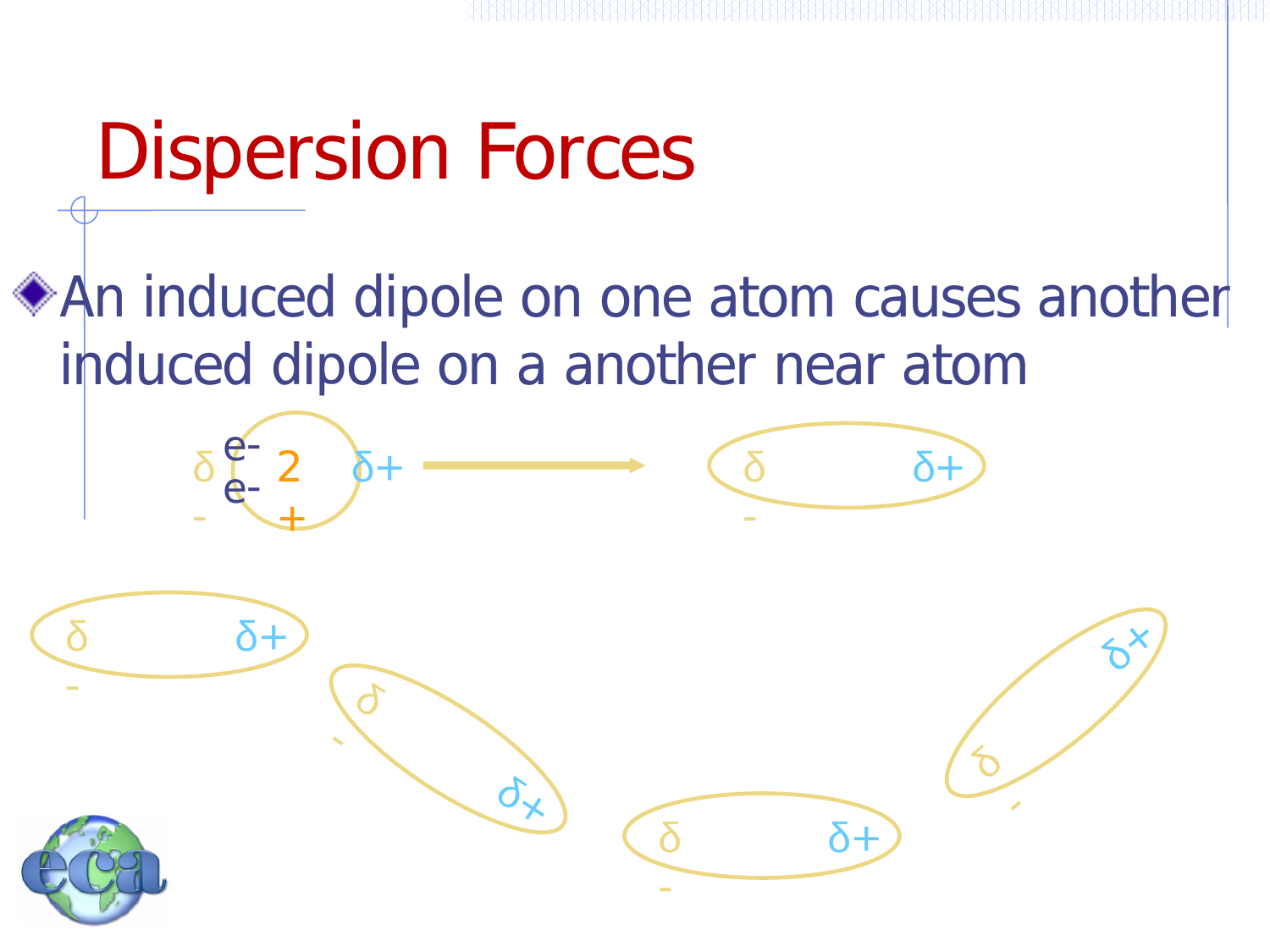

# Dispersion Forces
An induced dipole on one atom causes another induced dipole on a another near atom
e-

δ-
δ+
δ-
2+
δ+
e-

δ-
δ+

e-
2+
e-

δ-
δ+

e-
2+
e-

δ-
δ+

e-
2+
e-

δ-
δ+

e-
2+
e-